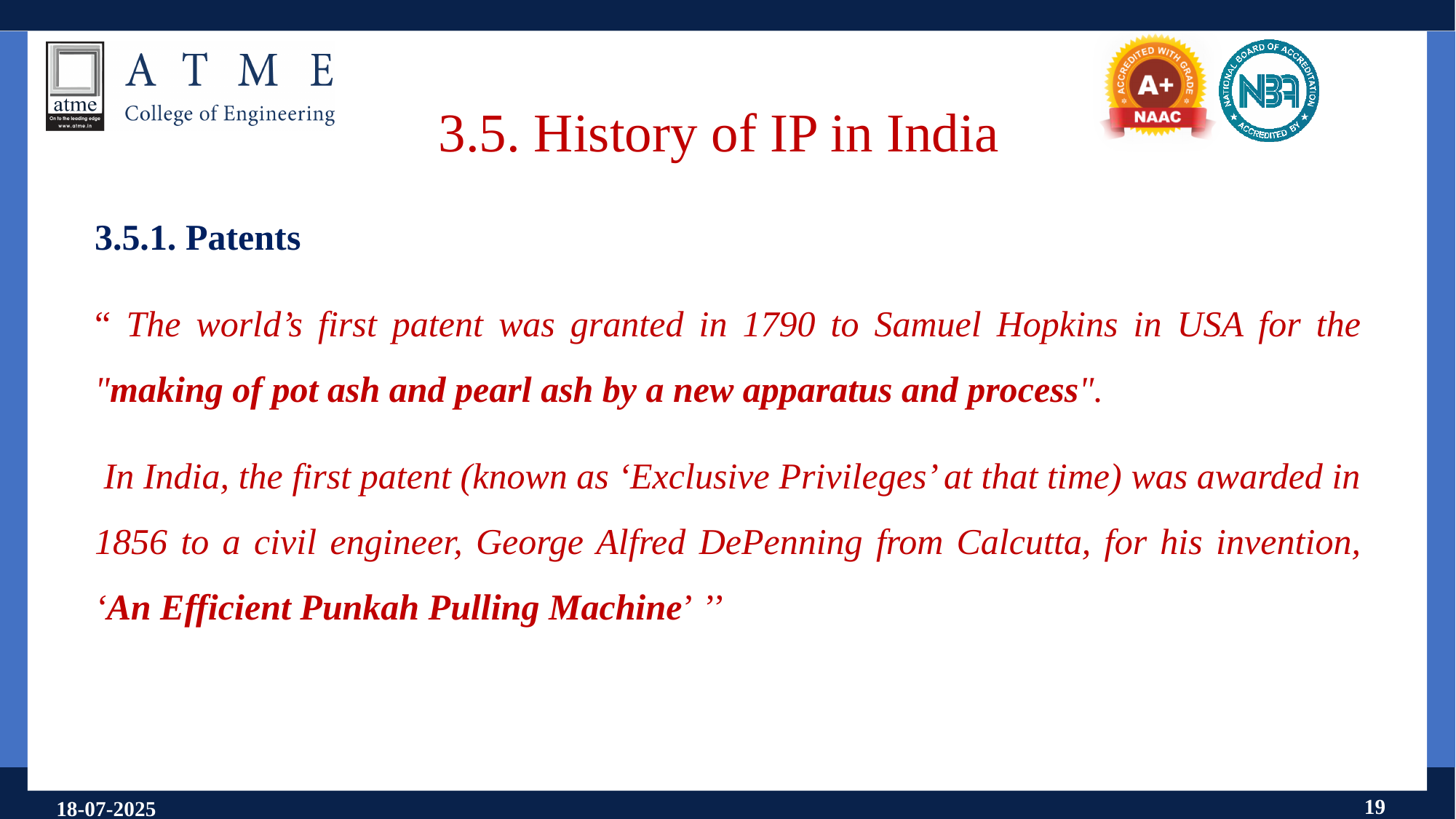

# 3.5. History of IP in India
3.5.1. Patents
“ The world’s first patent was granted in 1790 to Samuel Hopkins in USA for the "making of pot ash and pearl ash by a new apparatus and process".
 In India, the first patent (known as ‘Exclusive Privileges’ at that time) was awarded in 1856 to a civil engineer, George Alfred DePenning from Calcutta, for his invention, ‘An Efficient Punkah Pulling Machine’ ’’

19
18-07-2025